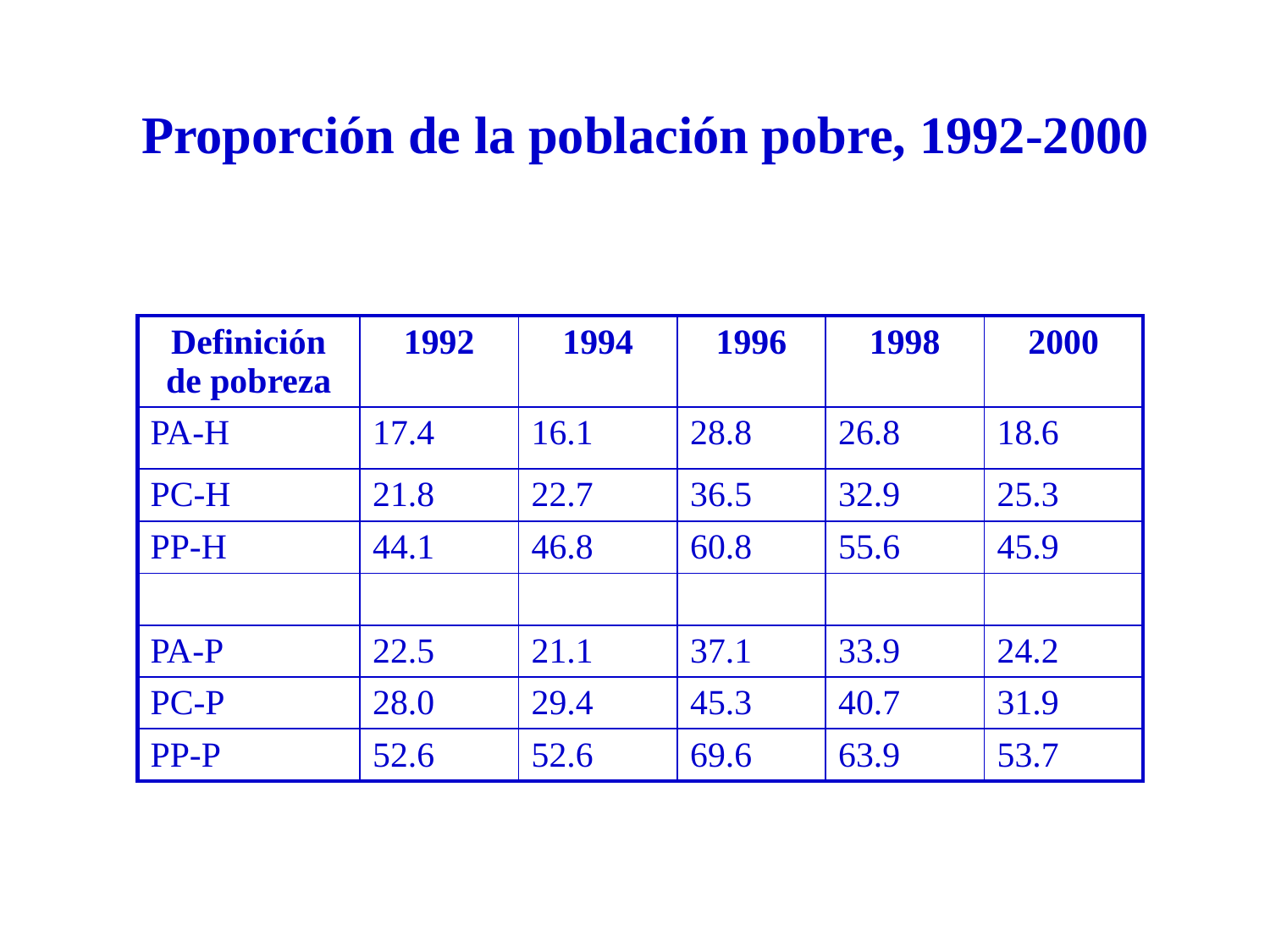

# Proporción de la población pobre, 1992-2000
| Definición de pobreza | 1992 | 1994 | 1996 | 1998 | 2000 |
| --- | --- | --- | --- | --- | --- |
| PA-H | 17.4 | 16.1 | 28.8 | 26.8 | 18.6 |
| PC-H | 21.8 | 22.7 | 36.5 | 32.9 | 25.3 |
| PP-H | 44.1 | 46.8 | 60.8 | 55.6 | 45.9 |
|  |  |  |  |  |  |
| PA-P | 22.5 | 21.1 | 37.1 | 33.9 | 24.2 |
| PC-P | 28.0 | 29.4 | 45.3 | 40.7 | 31.9 |
| PP-P | 52.6 | 52.6 | 69.6 | 63.9 | 53.7 |